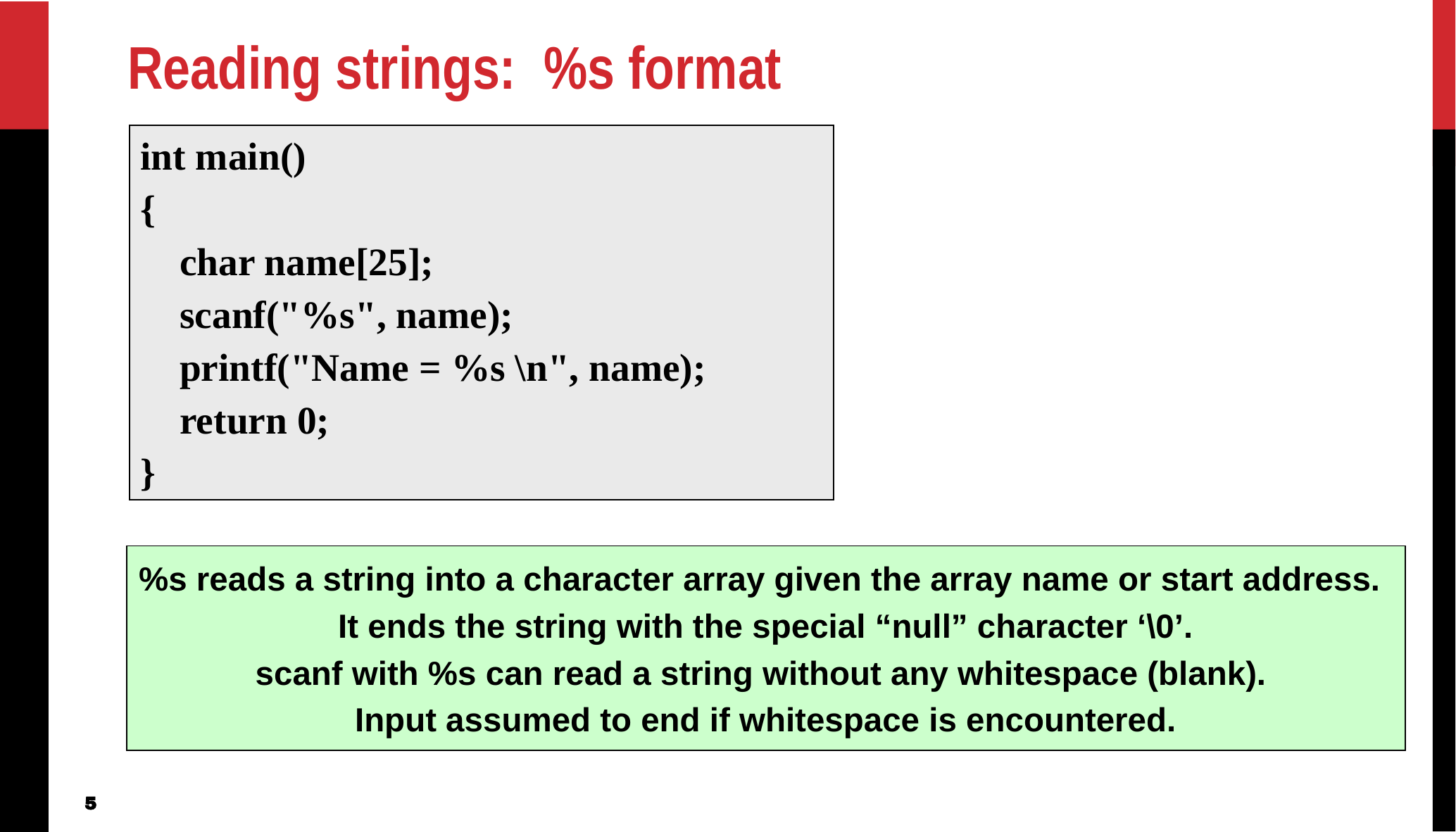

# Reading strings:  %s format

int main()
{
    char name[25];
    scanf("%s", name);
    printf("Name = %s \n", name);
    return 0;
}

 %s reads a string into a character array given the array name or start address.
It ends the string with the special “null” character ‘\0’.
scanf with %s can read a string without any whitespace (blank).
Input assumed to end if whitespace is encountered.
5